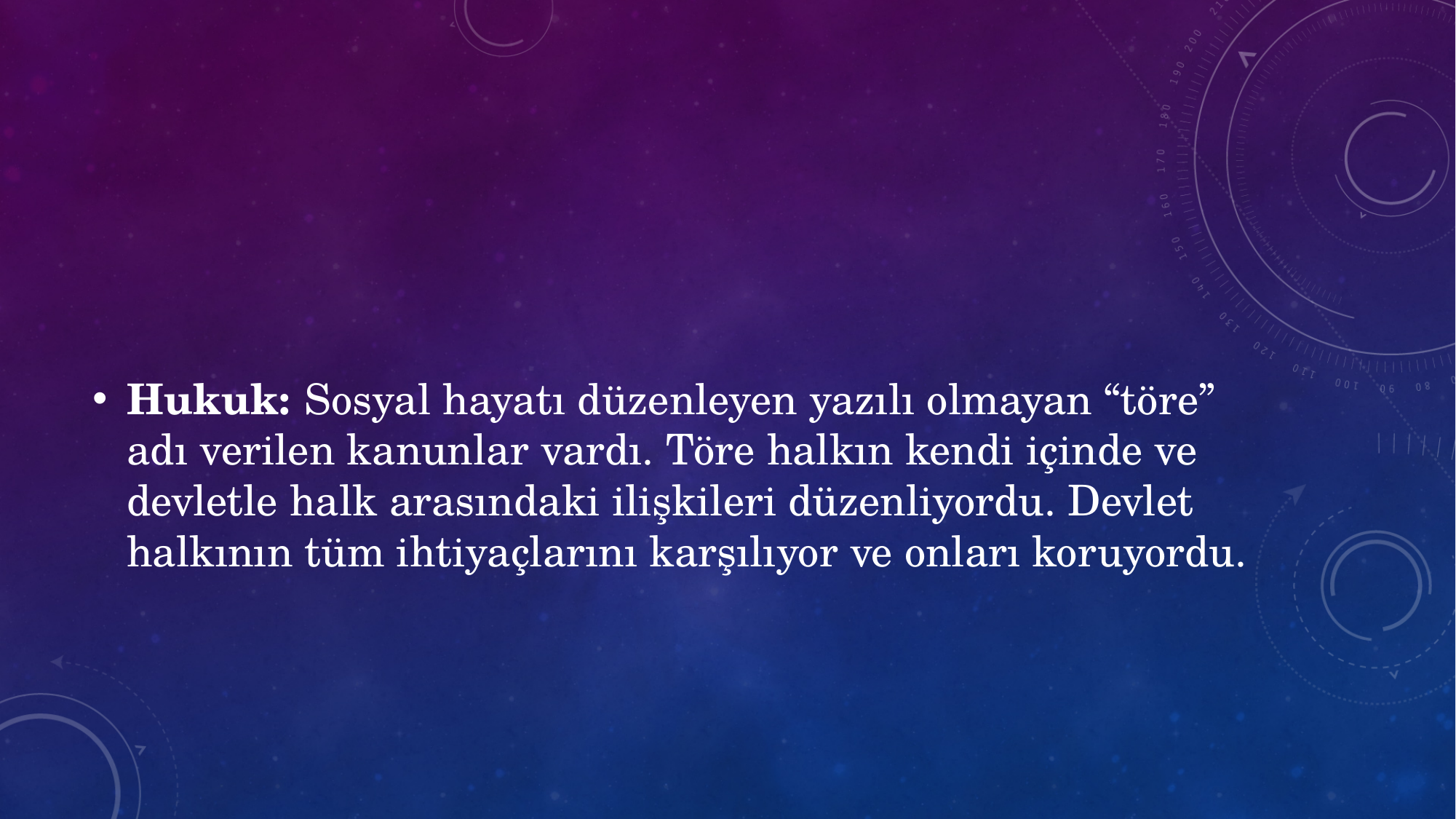

Hukuk: Sosyal hayatı düzenleyen yazılı olmayan “töre” adı verilen kanunlar vardı. Töre halkın kendi içinde ve devletle halk arasındaki ilişkileri düzenliyordu. Devlet halkının tüm ihtiyaçlarını karşılıyor ve onları koruyordu.